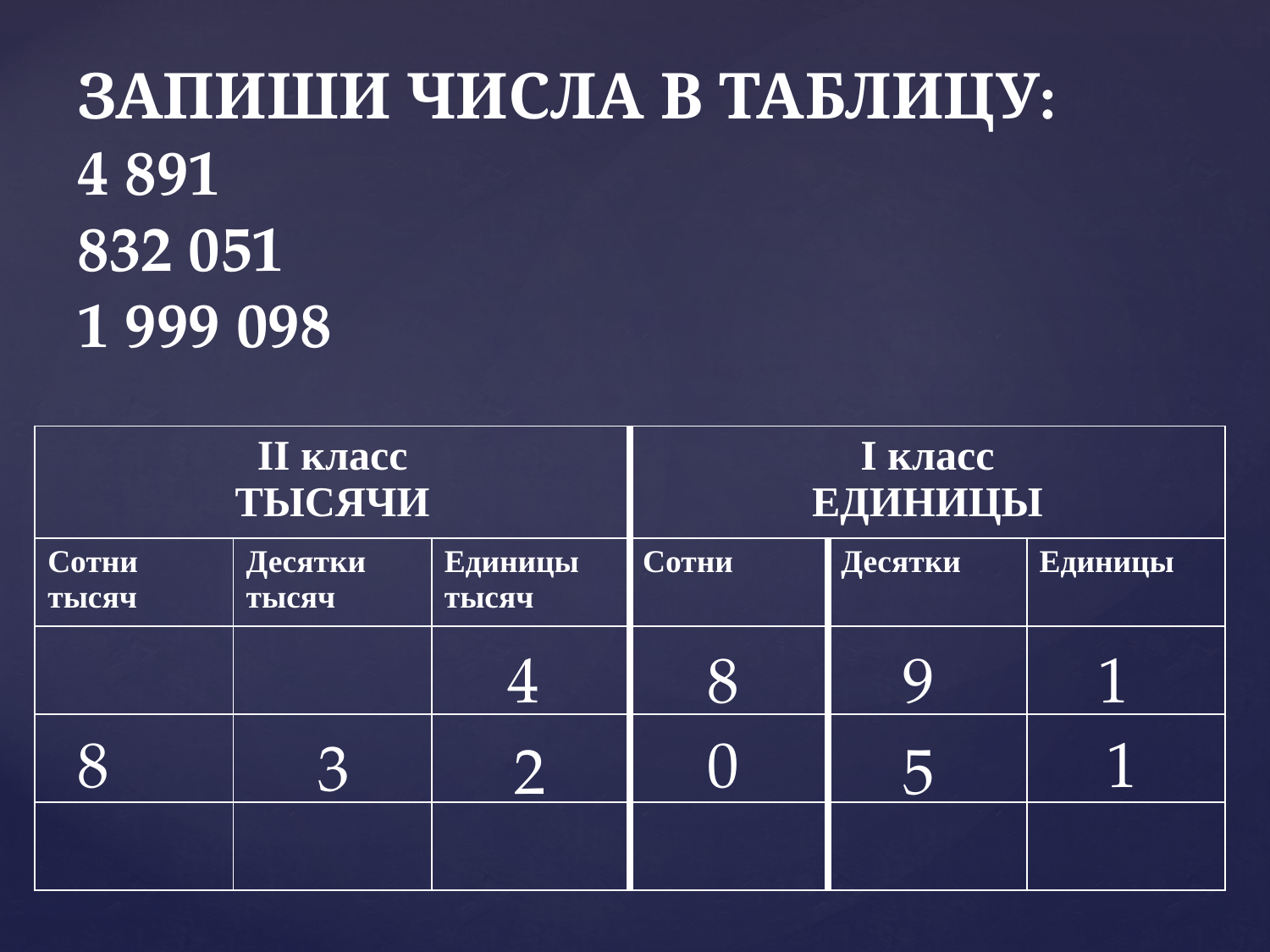

# ЗАПИШИ ЧИСЛА В ТАБЛИЦУ: 4 891 832 051 1 999 098
| II класс ТЫСЯЧИ |  |  | I класс ЕДИНИЦЫ |  |  |
| --- | --- | --- | --- | --- | --- |
| Сотни тысяч | Десятки тысяч | Единицы тысяч | Сотни | Десятки | Единицы |
|  |  |  |  |  |  |
|  |  |  |  |  |  |
|  |  |  |  |  |  |
4
8
9
1
8
3
2
0
1
5